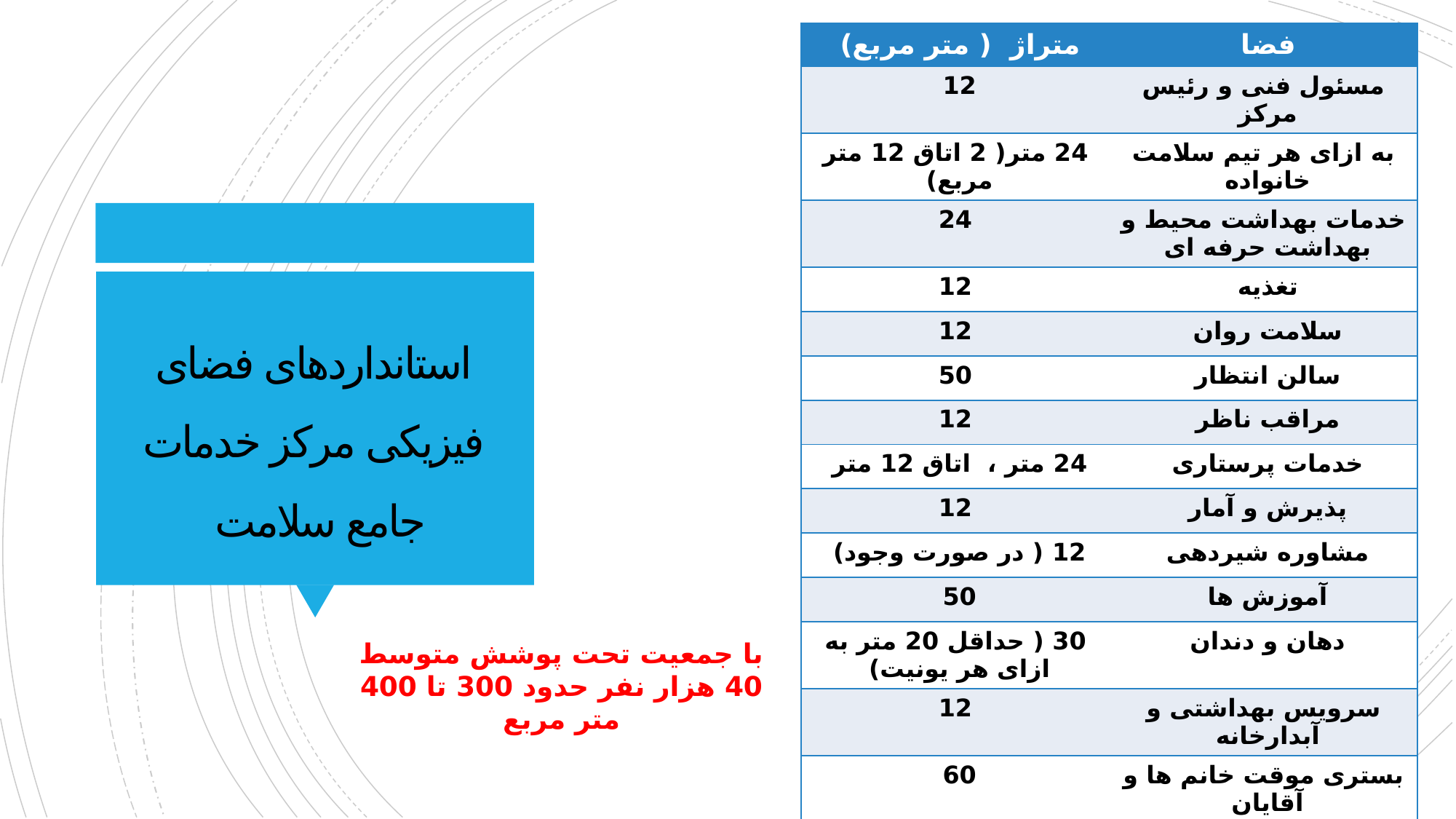

| متراژ ( متر مربع) | فضا |
| --- | --- |
| 12 | مسئول فنی و رئیس مرکز |
| 24 متر( 2 اتاق 12 متر مربع) | به ازای هر تیم سلامت خانواده |
| 24 | خدمات بهداشت محیط و بهداشت حرفه ای |
| 12 | تغذیه |
| 12 | سلامت روان |
| 50 | سالن انتظار |
| 12 | مراقب ناظر |
| 24 متر ، اتاق 12 متر | خدمات پرستاری |
| 12 | پذیرش و آمار |
| 12 ( در صورت وجود) | مشاوره شیردهی |
| 50 | آموزش ها |
| 30 ( حداقل 20 متر به ازای هر یونیت) | دهان و دندان |
| 12 | سرویس بهداشتی و آبدارخانه |
| 60 | بستری موقت خانم ها و آقایان |
| پیش بینی رمپ برای معلولین یا آسانسور برای ساختمان های دوطبقه و بالاتر |  |
# استانداردهای فضای فیزیکی مرکز خدمات جامع سلامت
با جمعیت تحت پوشش متوسط 40 هزار نفر حدود 300 تا 400 متر مربع